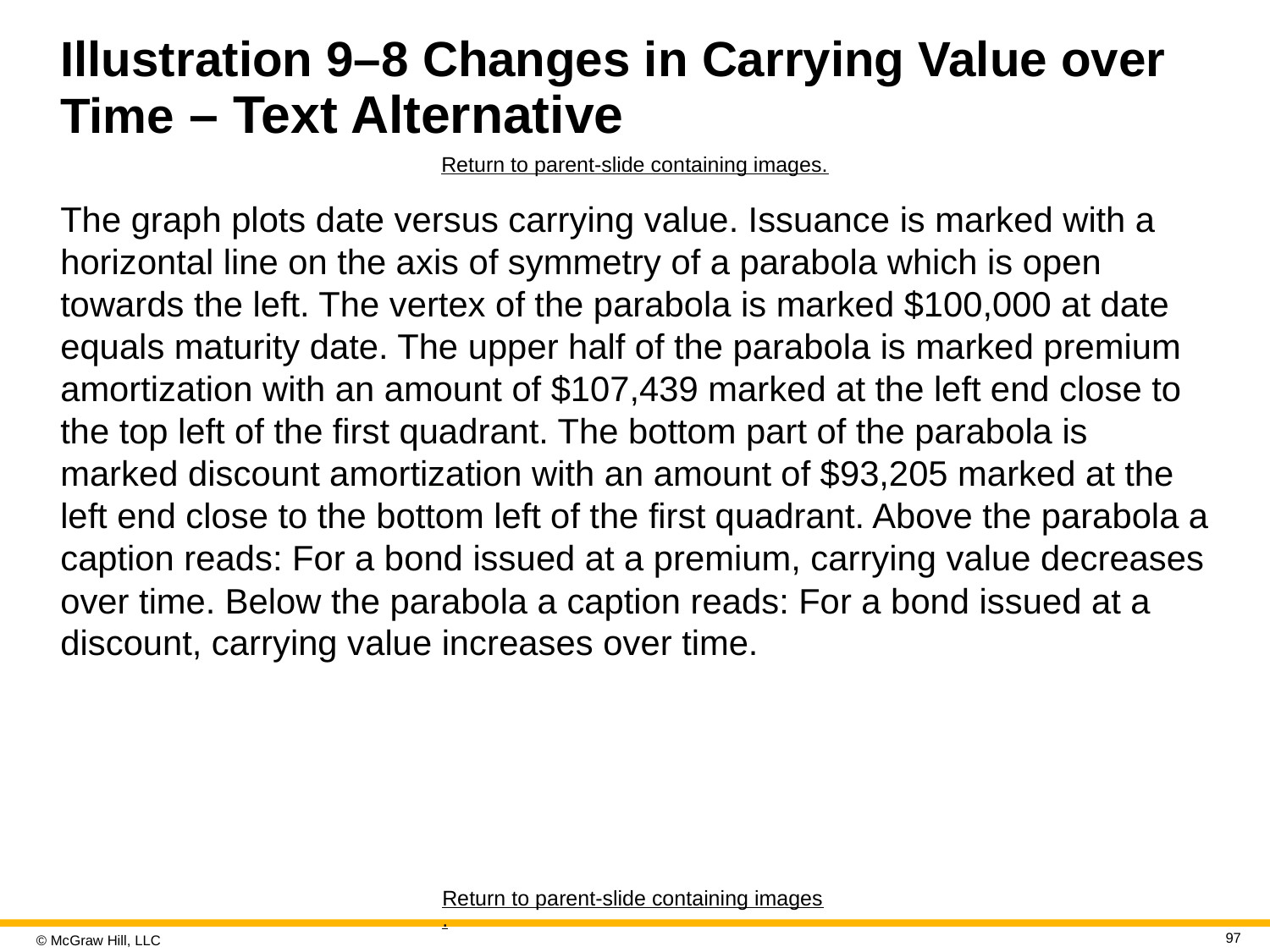

# Illustration 9–8 Changes in Carrying Value over Time – Text Alternative
Return to parent-slide containing images.
The graph plots date versus carrying value. Issuance is marked with a horizontal line on the axis of symmetry of a parabola which is open towards the left. The vertex of the parabola is marked $100,000 at date equals maturity date. The upper half of the parabola is marked premium amortization with an amount of $107,439 marked at the left end close to the top left of the first quadrant. The bottom part of the parabola is marked discount amortization with an amount of $93,205 marked at the left end close to the bottom left of the first quadrant. Above the parabola a caption reads: For a bond issued at a premium, carrying value decreases over time. Below the parabola a caption reads: For a bond issued at a discount, carrying value increases over time.
Return to parent-slide containing images.
97